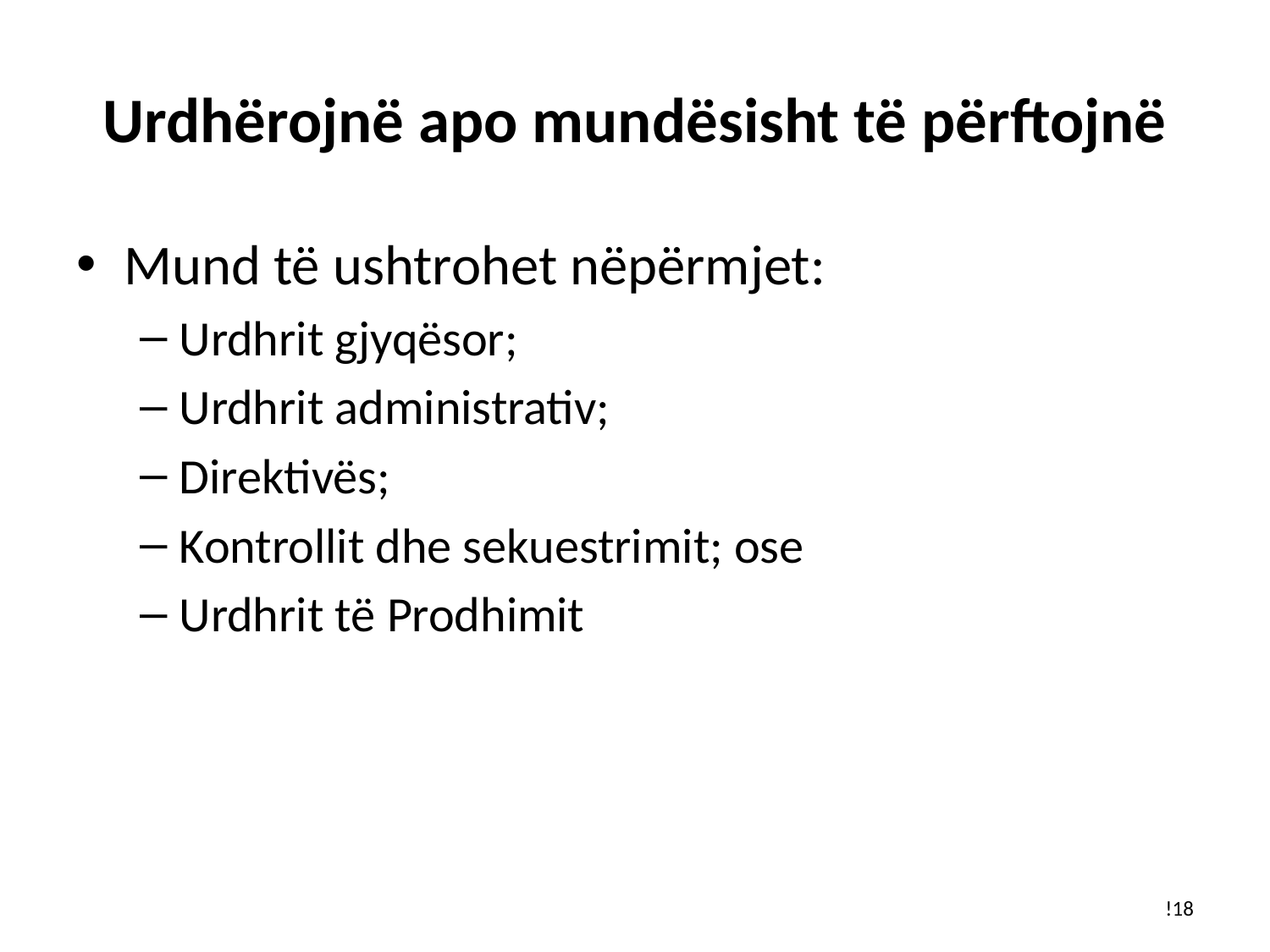

# Urdhërojnë apo mundësisht të përftojnë
Mund të ushtrohet nëpërmjet:
Urdhrit gjyqësor;
Urdhrit administrativ;
Direktivës;
Kontrollit dhe sekuestrimit; ose
Urdhrit të Prodhimit
!18